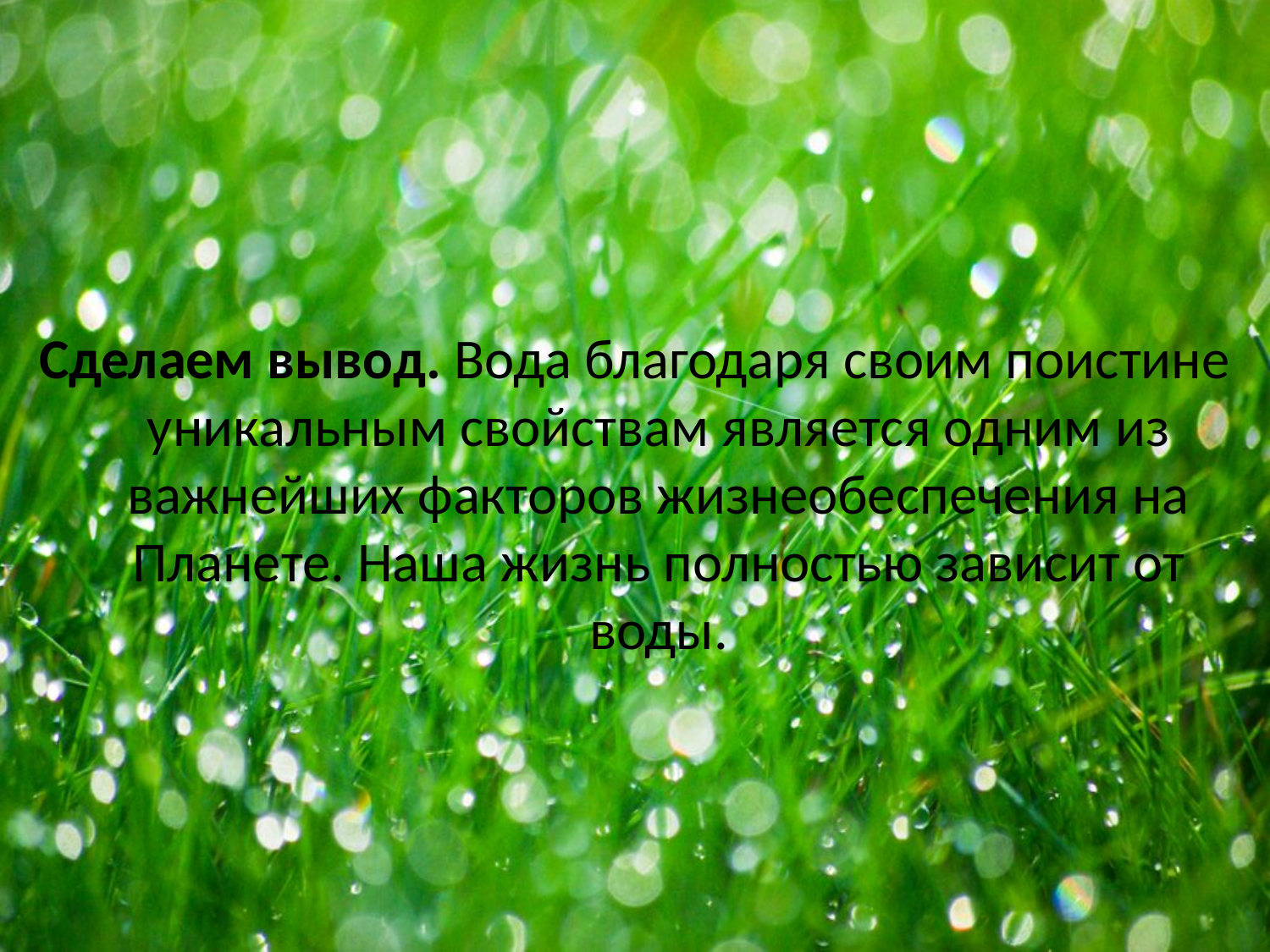

Сделаем вывод. Вода благодаря своим поистине уникальным свойствам является одним из важнейших факторов жизнеобеспечения на Планете. Наша жизнь полностью зависит от воды.